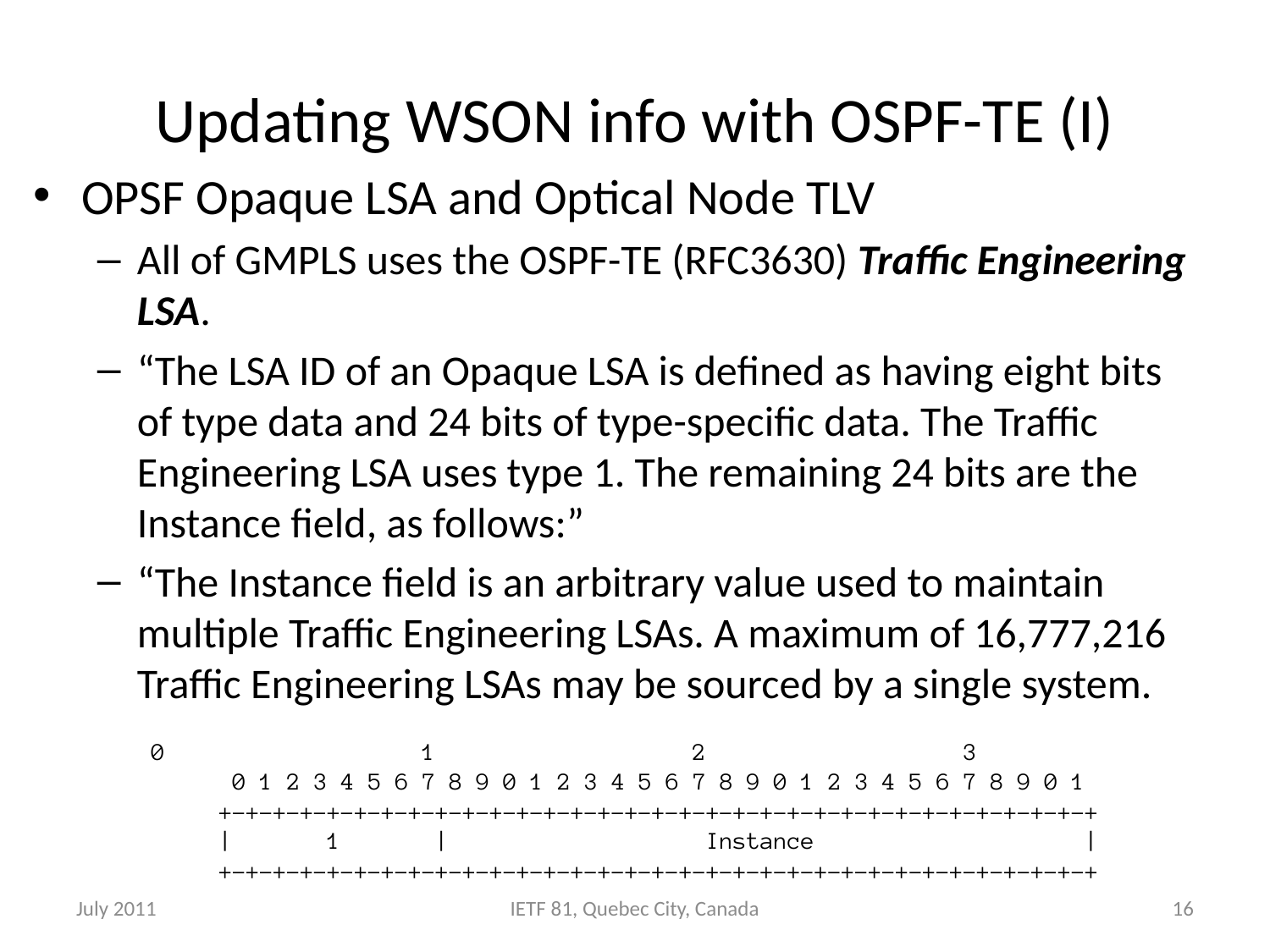

# Updating WSON info with OSPF-TE (I)
OPSF Opaque LSA and Optical Node TLV
All of GMPLS uses the OSPF-TE (RFC3630) Traffic Engineering LSA.
“The LSA ID of an Opaque LSA is defined as having eight bits of type data and 24 bits of type-specific data. The Traffic Engineering LSA uses type 1. The remaining 24 bits are the Instance field, as follows:”
“The Instance field is an arbitrary value used to maintain multiple Traffic Engineering LSAs. A maximum of 16,777,216 Traffic Engineering LSAs may be sourced by a single system.
 0                   1                   2                   3
       0 1 2 3 4 5 6 7 8 9 0 1 2 3 4 5 6 7 8 9 0 1 2 3 4 5 6 7 8 9 0 1
      +-+-+-+-+-+-+-+-+-+-+-+-+-+-+-+-+-+-+-+-+-+-+-+-+-+-+-+-+-+-+-+-+
      |       1       |                   Instance                    |
      +-+-+-+-+-+-+-+-+-+-+-+-+-+-+-+-+-+-+-+-+-+-+-+-+-+-+-+-+-+-+-+-+
July 2011
IETF 81, Quebec City, Canada
16